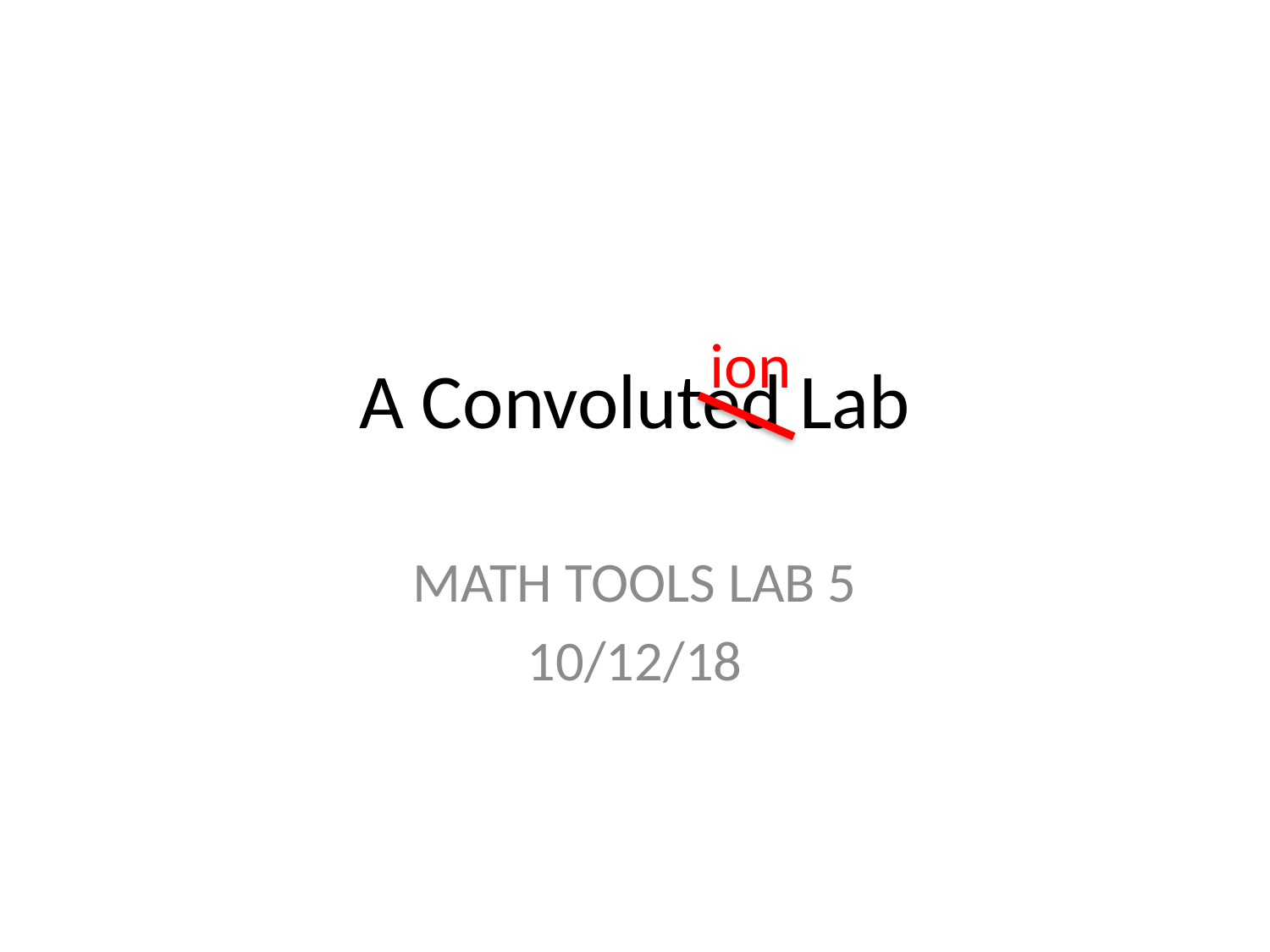

# A Convoluted Lab
ion
MATH TOOLS LAB 5
10/12/18